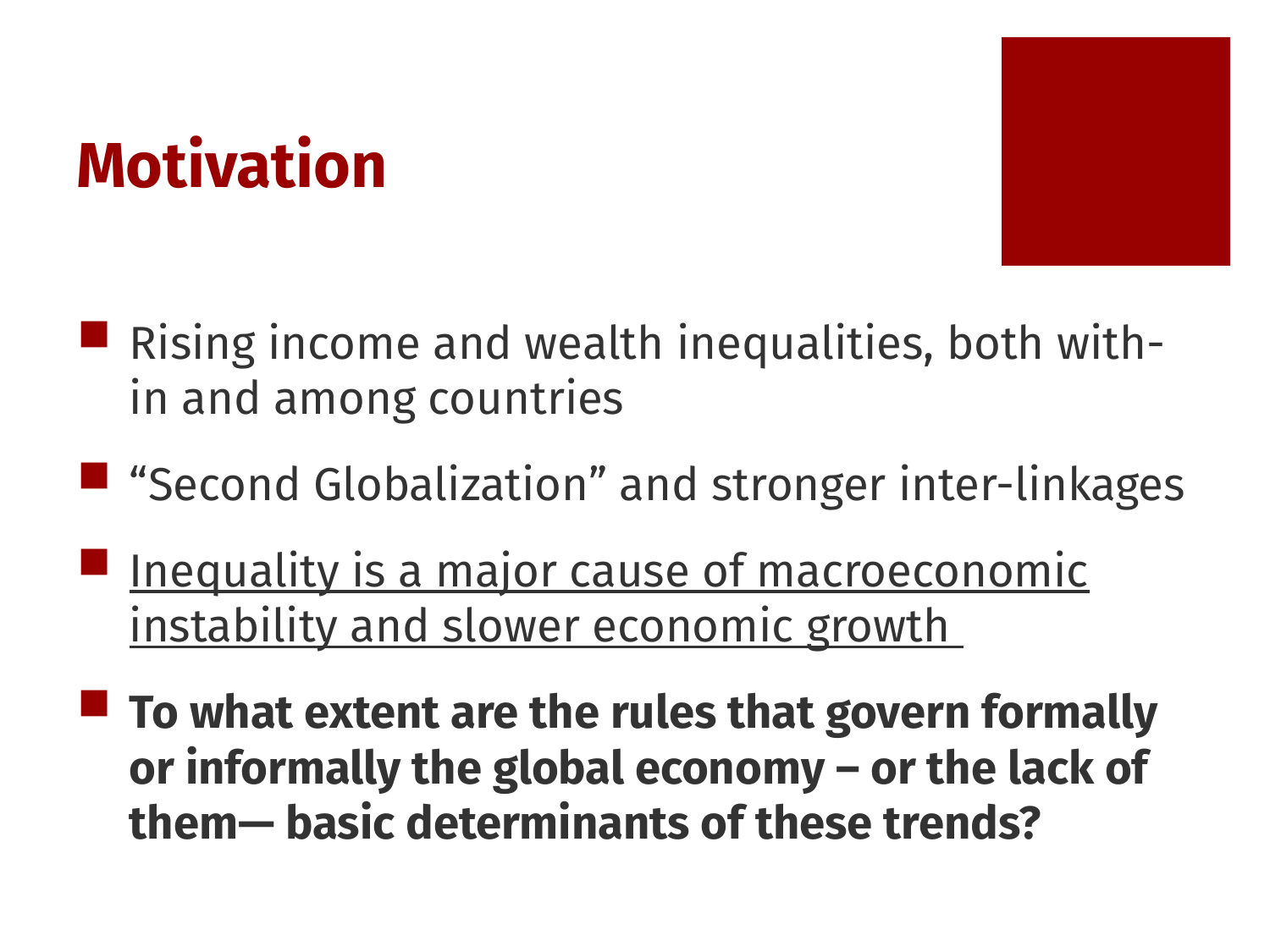

# Motivation
Rising income and wealth inequalities, both with-in and among countries
“Second Globalization” and stronger inter-linkages
Inequality is a major cause of macroeconomic instability and slower economic growth
To what extent are the rules that govern formally or informally the global economy – or the lack of them— basic determinants of these trends?